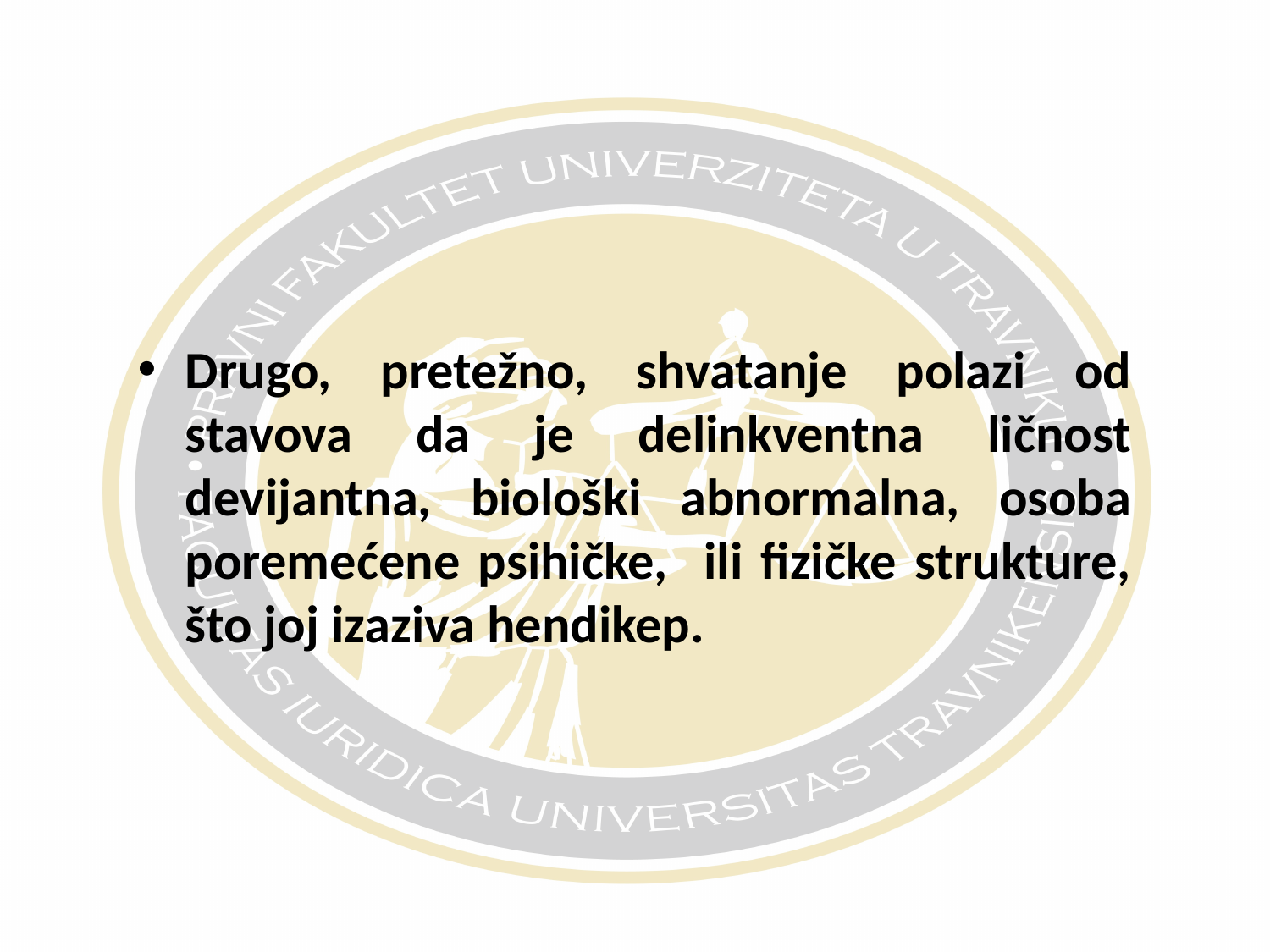

#

Drugo, pretežno, shvatanje polazi od stavova da je delinkventna ličnost devijantna, biološki abnormalna, osoba poremećene psihičke,  ili fizičke strukture, što joj izaziva hendikep.